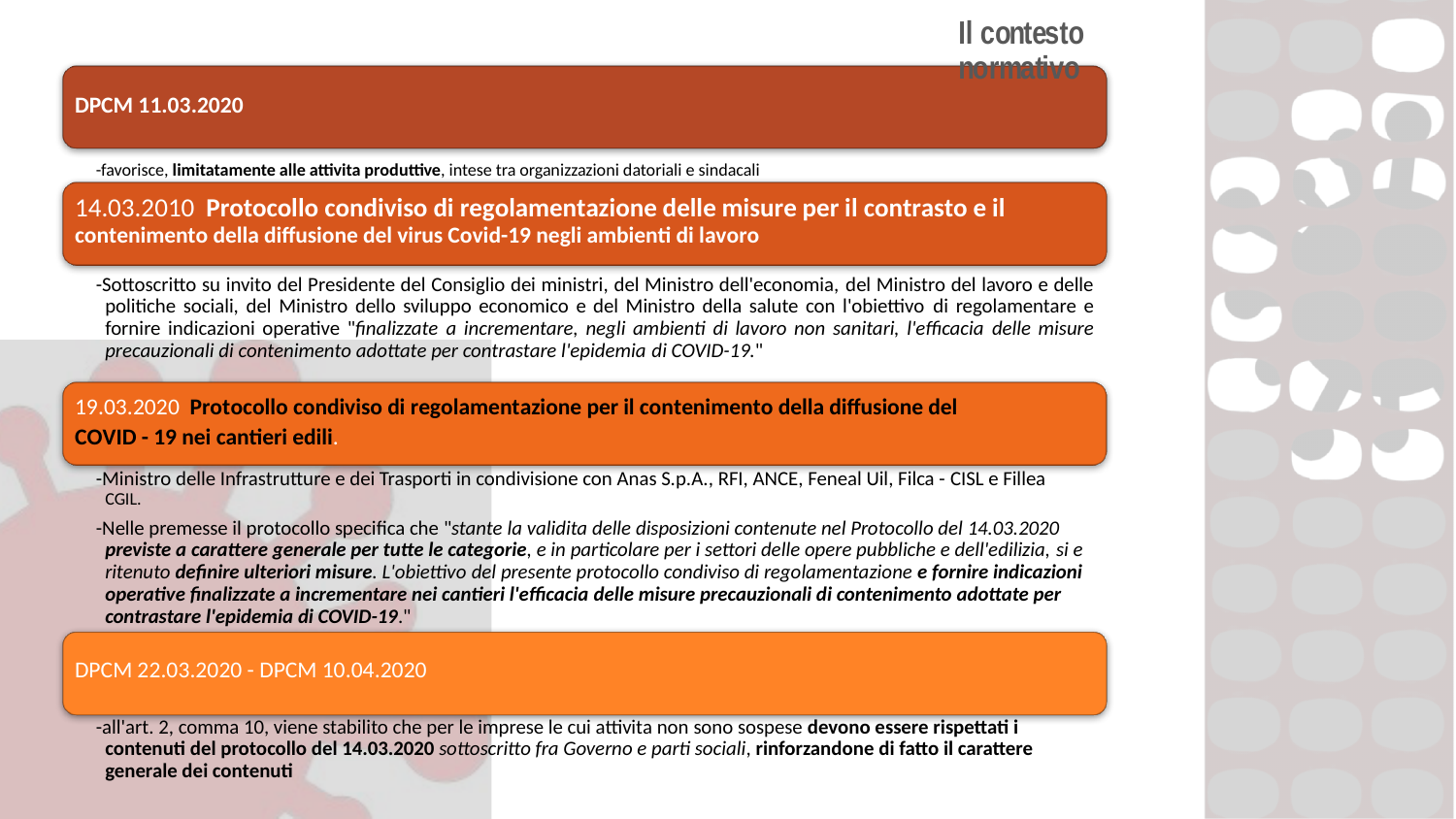

Il contesto normativo

DPCM 11.03.2020
-favorisce, limitatamente alle attivita produttive, intese tra organizzazioni datoriali e sindacali
14.03.2010  Protocollo condiviso di regolamentazione delle misure per il contrasto e il
contenimento della diffusione del virus Covid-19 negli ambienti di lavoro
-Sottoscritto su invito del Presidente del Consiglio dei ministri, del Ministro dell'economia, del Ministro del lavoro e delle politiche sociali, del Ministro dello sviluppo economico e del Ministro della salute con l'obiettivo di regolamentare e fornire indicazioni operative "finalizzate a incrementare, negli ambienti di lavoro non sanitari, l'efficacia delle misure precauzionali di contenimento adottate per contrastare l'epidemia di COVID-19."

19.03.2020  Protocollo condiviso di regolamentazione per il contenimento della diffusione del
COVID - 19 nei cantieri edili.
-Ministro delle Infrastrutture e dei Trasporti in condivisione con Anas S.p.A., RFI, ANCE, Feneal Uil, Filca - CISL e Fillea
CGIL.
-Nelle premesse il protocollo specifica che "stante la validita delle disposizioni contenute nel Protocollo del 14.03.2020 previste a carattere generale per tutte le categorie, e in particolare per i settori delle opere pubbliche e dell'edilizia, si e ritenuto definire ulteriori misure. L'obiettivo del presente protocollo condiviso di regolamentazione e fornire indicazioni operative finalizzate a incrementare nei cantieri l'efficacia delle misure precauzionali di contenimento adottate per contrastare l'epidemia di COVID-19."

DPCM 22.03.2020 - DPCM 10.04.2020
-all'art. 2, comma 10, viene stabilito che per le imprese le cui attivita non sono sospese devono essere rispettati i contenuti del protocollo del 14.03.2020 sottoscritto fra Governo e parti sociali, rinforzandone di fatto il carattere generale dei contenuti